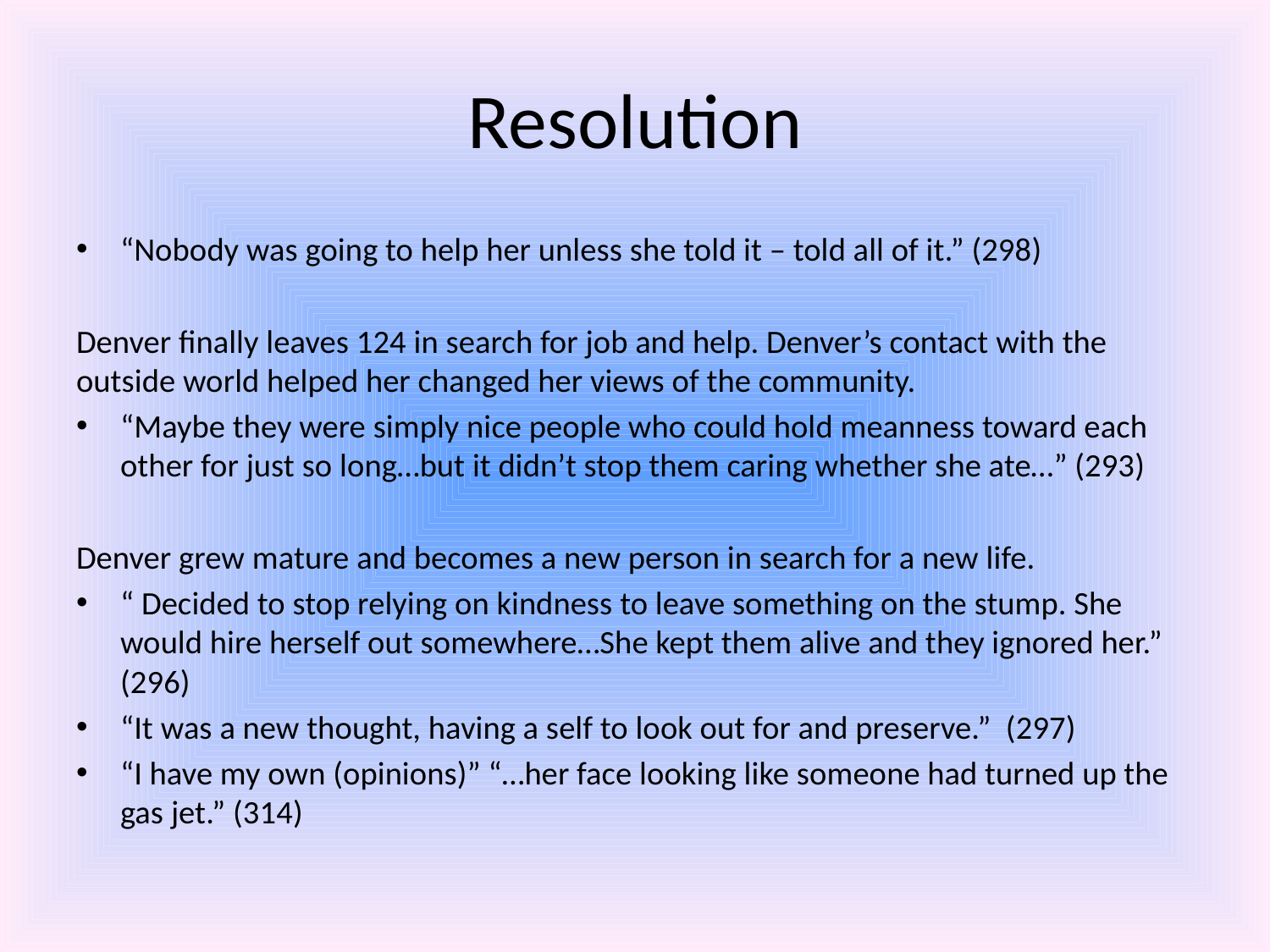

# Resolution
“Nobody was going to help her unless she told it – told all of it.” (298)

Denver finally leaves 124 in search for job and help. Denver’s contact with the outside world helped her changed her views of the community.
“Maybe they were simply nice people who could hold meanness toward each other for just so long…but it didn’t stop them caring whether she ate…” (293)

Denver grew mature and becomes a new person in search for a new life.
“ Decided to stop relying on kindness to leave something on the stump. She would hire herself out somewhere…She kept them alive and they ignored her.”  (296)
“It was a new thought, having a self to look out for and preserve.”  (297)
“I have my own (opinions)” “…her face looking like someone had turned up the gas jet.” (314)